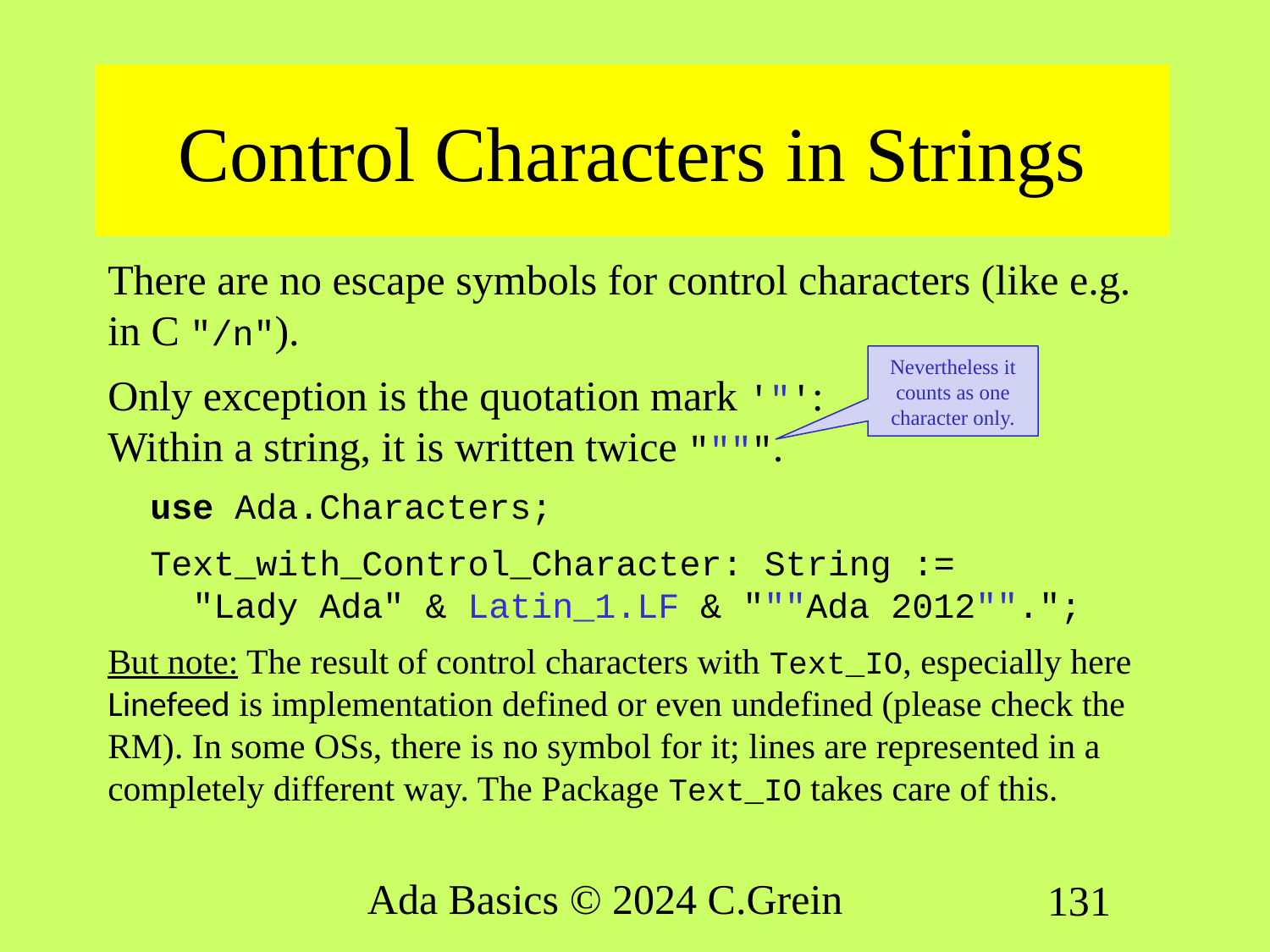

# Control Characters in Strings
There are no escape symbols for control characters (like e.g. in C "/n").
Only exception is the quotation mark '"':
Within a string, it is written twice """".
  use Ada.Characters;
  Text_with_Control_Character: String :=
    "Lady Ada" & Latin_1.LF & """Ada 2012"".";
But note: The result of control characters with Text_IO, especially here Linefeed is implementation defined or even undefined (please check the RM). In some OSs, there is no symbol for it; lines are represented in a completely different way. The Package Text_IO takes care of this.
Nevertheless it counts as one character only.
Ada Basics © 2024 C.Grein
131